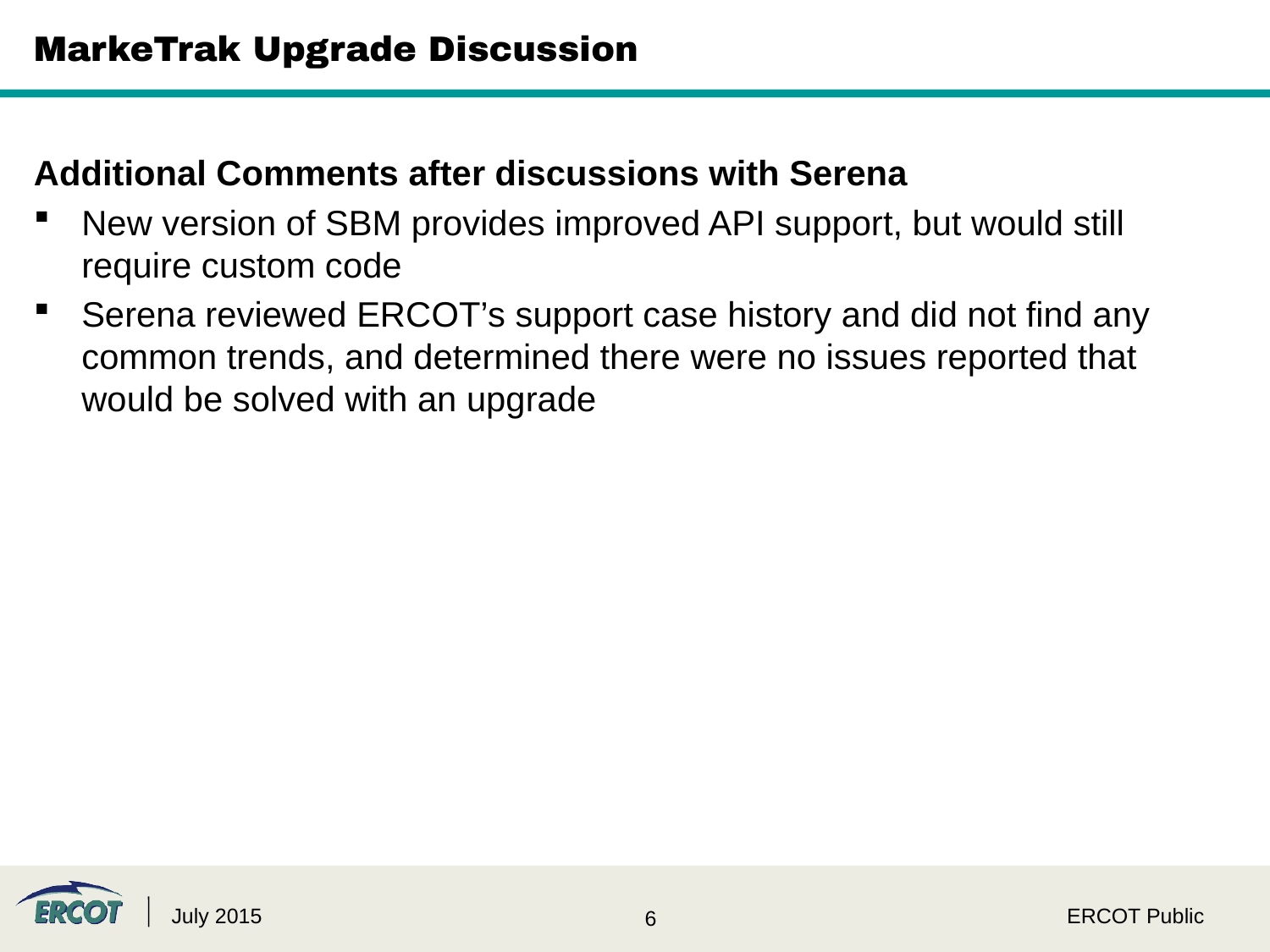

# MarkeTrak Upgrade Discussion

Additional Comments after discussions with Serena
New version of SBM provides improved API support, but would still require custom code
Serena reviewed ERCOT’s support case history and did not find any common trends, and determined there were no issues reported that would be solved with an upgrade

July 2015
ERCOT Public